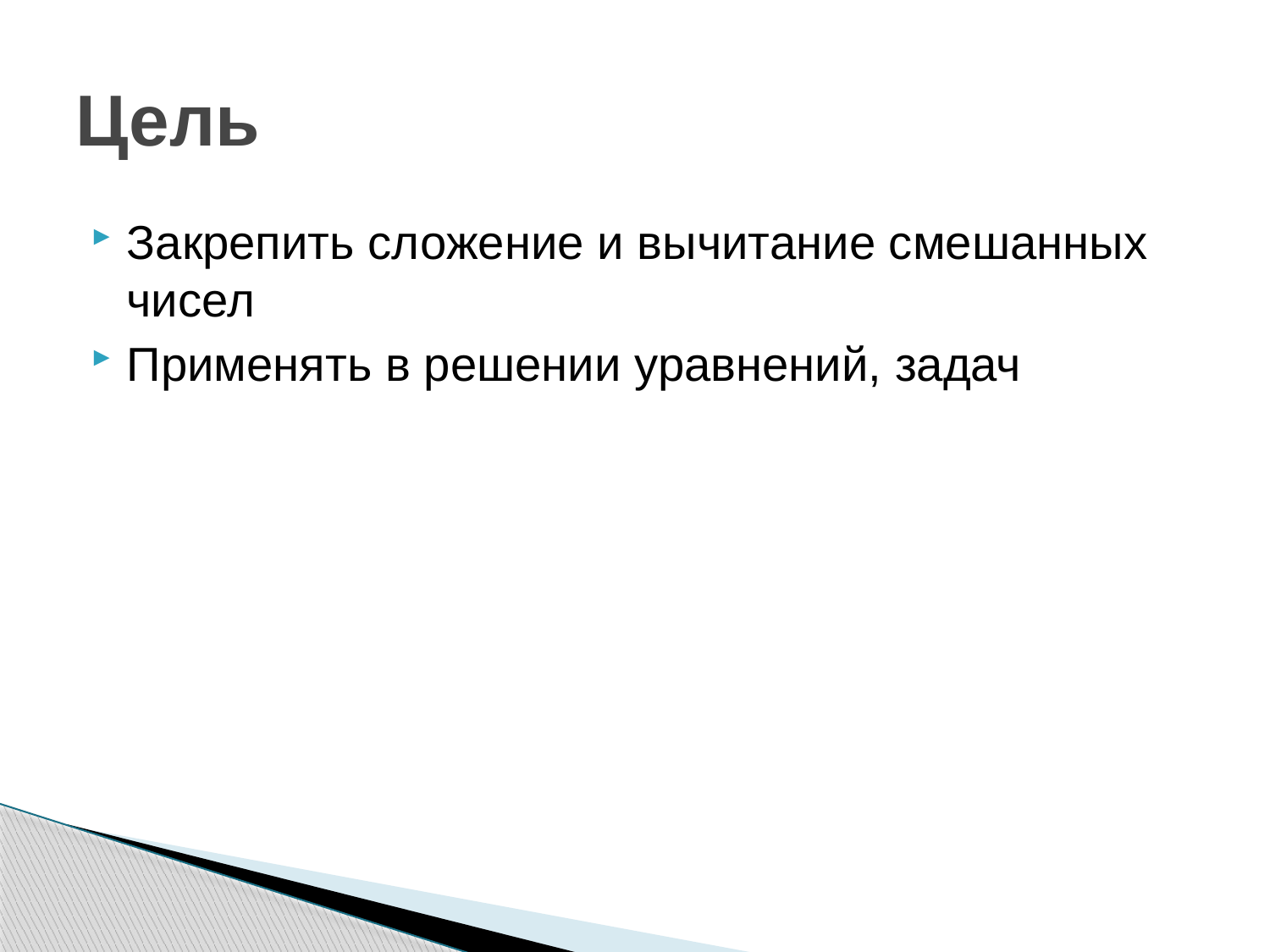

# Цель
Закрепить сложение и вычитание смешанных чисел
Применять в решении уравнений, задач